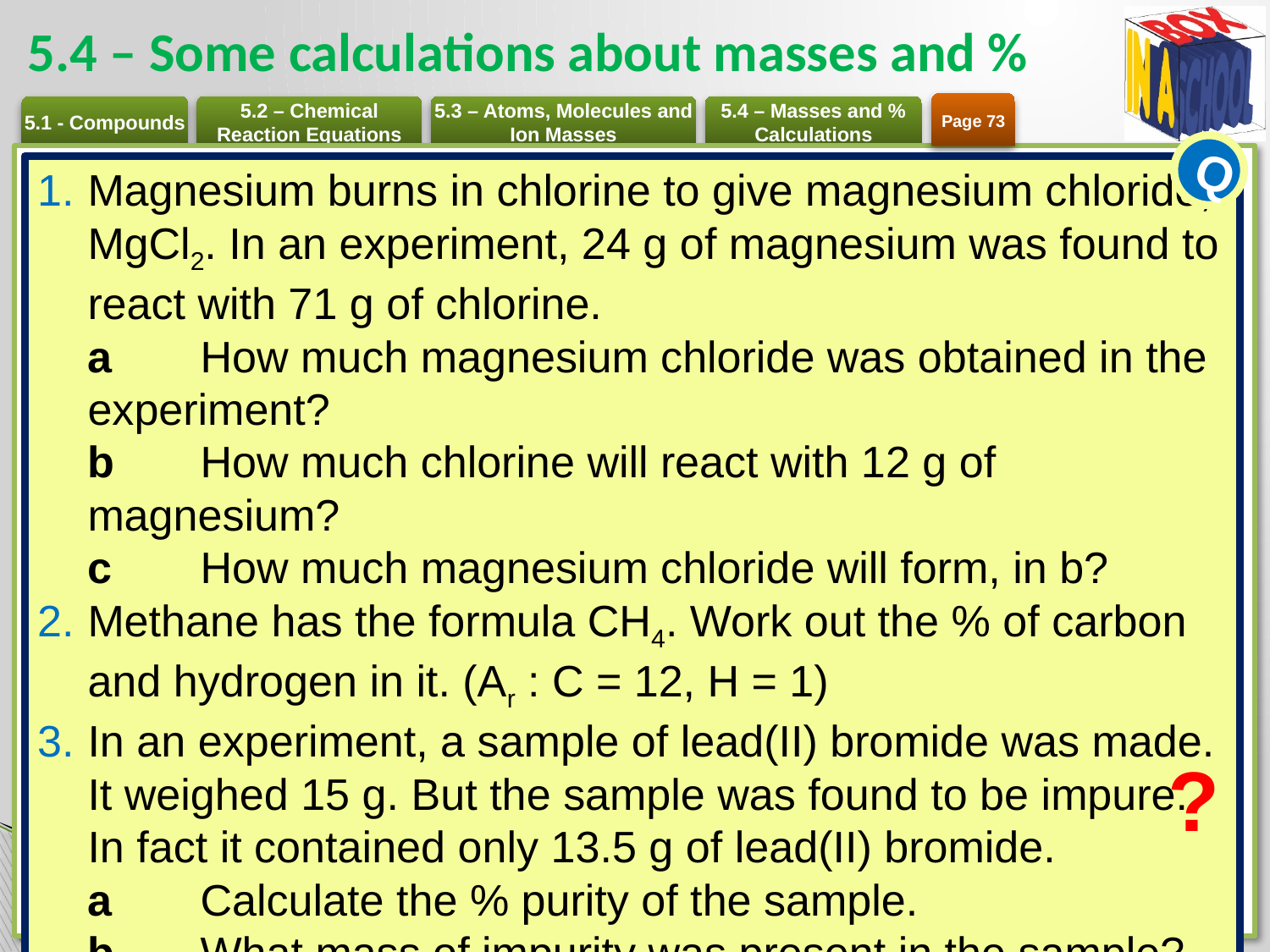

# 5.4 – Some calculations about masses and %
Page 73
Q
Magnesium burns in chlorine to give magnesium chloride, MgCl2. In an experiment, 24 g of magnesium was found to react with 71 g of chlorine.
a 	How much magnesium chloride was obtained in the experiment?
b 	How much chlorine will react with 12 g of magnesium?
c 	How much magnesium chloride will form, in b?
Methane has the formula CH4. Work out the % of carbon and hydrogen in it. (Ar : C = 12, H = 1)
In an experiment, a sample of lead(II) bromide was made. It weighed 15 g. But the sample was found to be impure. In fact it contained only 13.5 g of lead(II) bromide.
a 	Calculate the % purity of the sample.
b 	What mass of impurity was present in the sample?
?